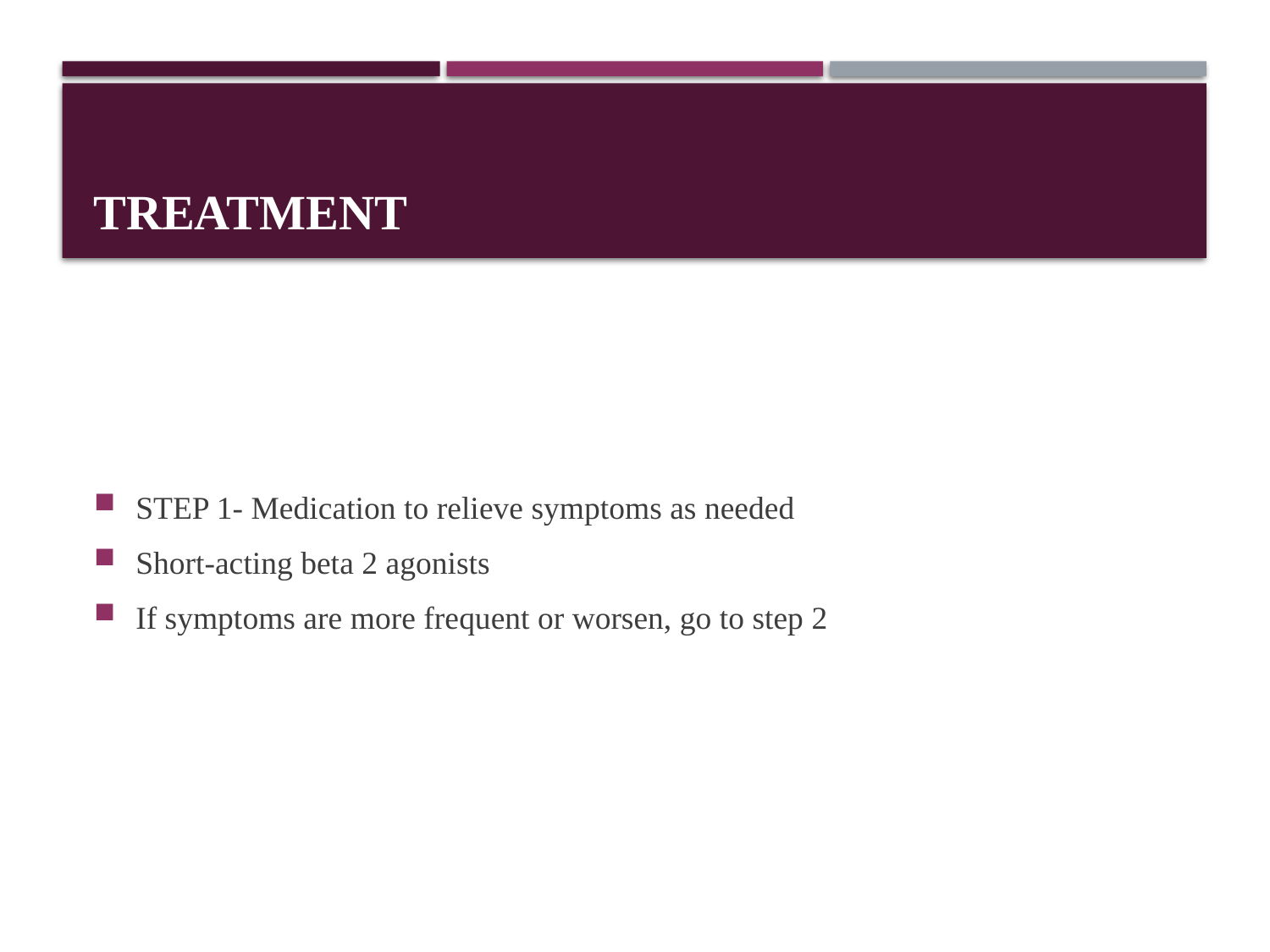

# TREATMENT
STEP 1- Medication to relieve symptoms as needed
Short-acting beta 2 agonists
If symptoms are more frequent or worsen, go to step 2